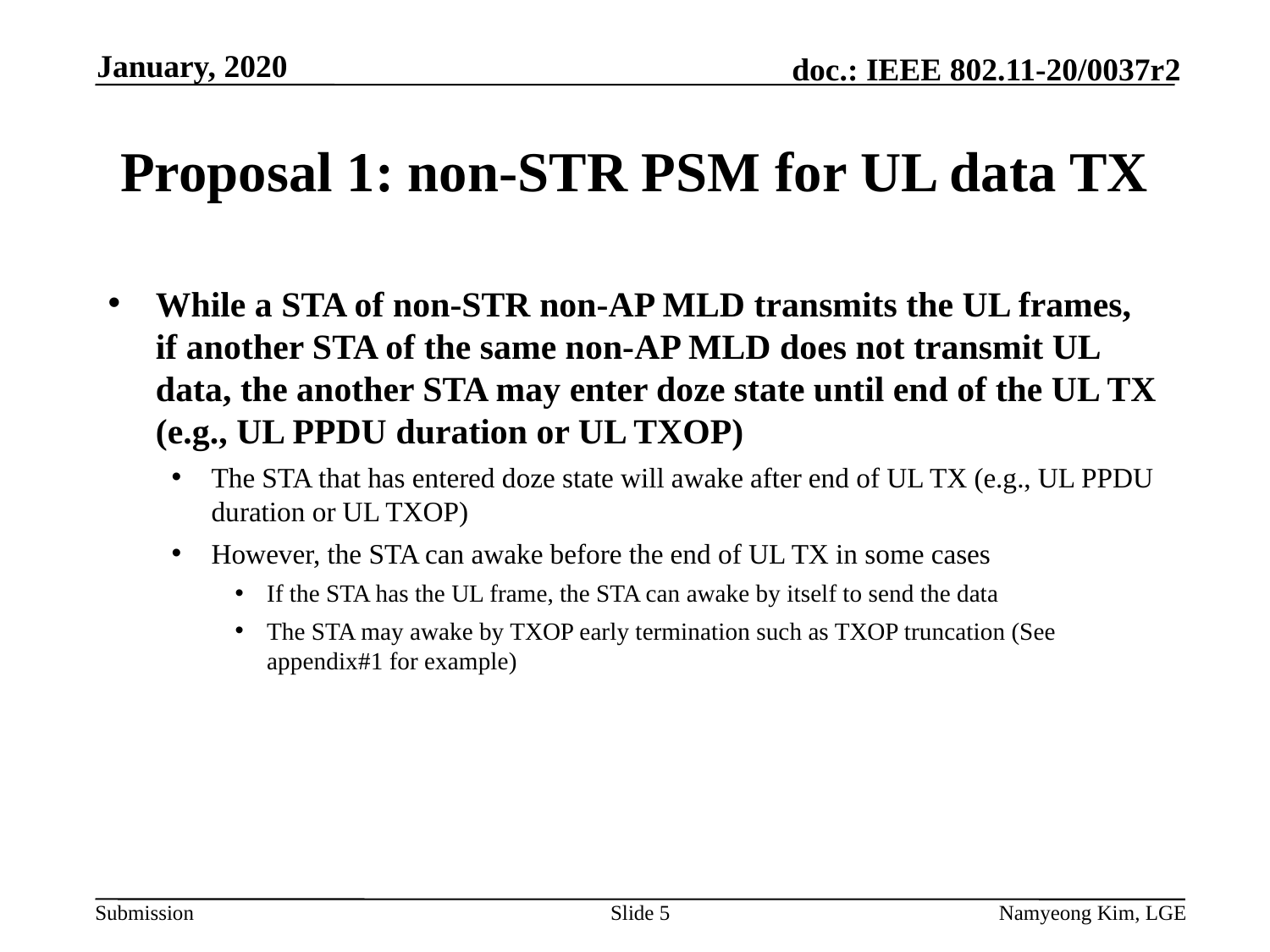

January, 2020
# Proposal 1: non-STR PSM for UL data TX
While a STA of non-STR non-AP MLD transmits the UL frames, if another STA of the same non-AP MLD does not transmit UL data, the another STA may enter doze state until end of the UL TX (e.g., UL PPDU duration or UL TXOP)
The STA that has entered doze state will awake after end of UL TX (e.g., UL PPDU duration or UL TXOP)
However, the STA can awake before the end of UL TX in some cases
If the STA has the UL frame, the STA can awake by itself to send the data
The STA may awake by TXOP early termination such as TXOP truncation (See appendix#1 for example)

Slide 5
Namyeong Kim, LGE